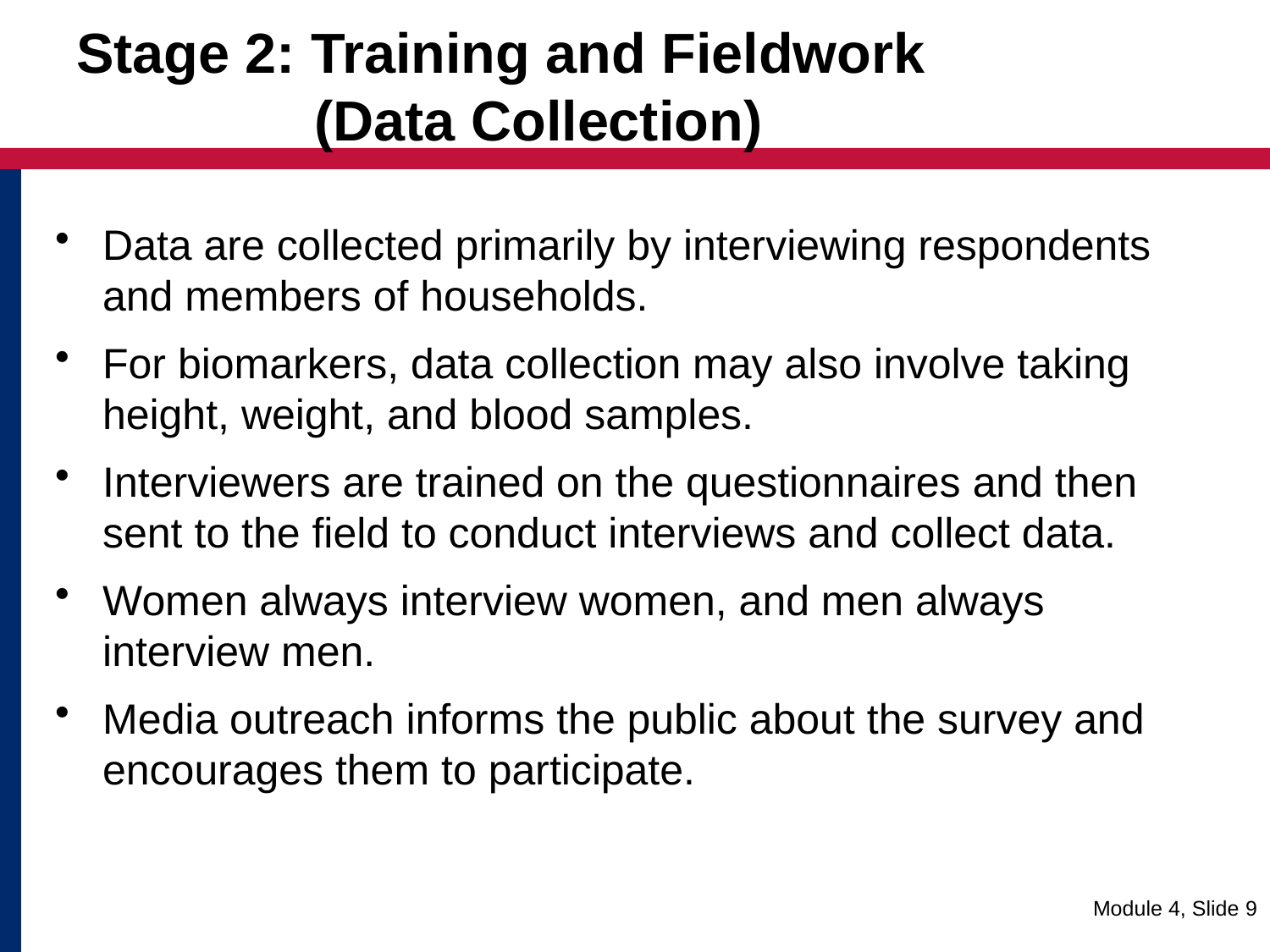

# Stage 2: Training and Fieldwork (Data Collection)
Data are collected primarily by interviewing respondents and members of households.
For biomarkers, data collection may also involve taking height, weight, and blood samples.
Interviewers are trained on the questionnaires and then sent to the field to conduct interviews and collect data.
Women always interview women, and men always interview men.
Media outreach informs the public about the survey and encourages them to participate.
Module 4, Slide 9